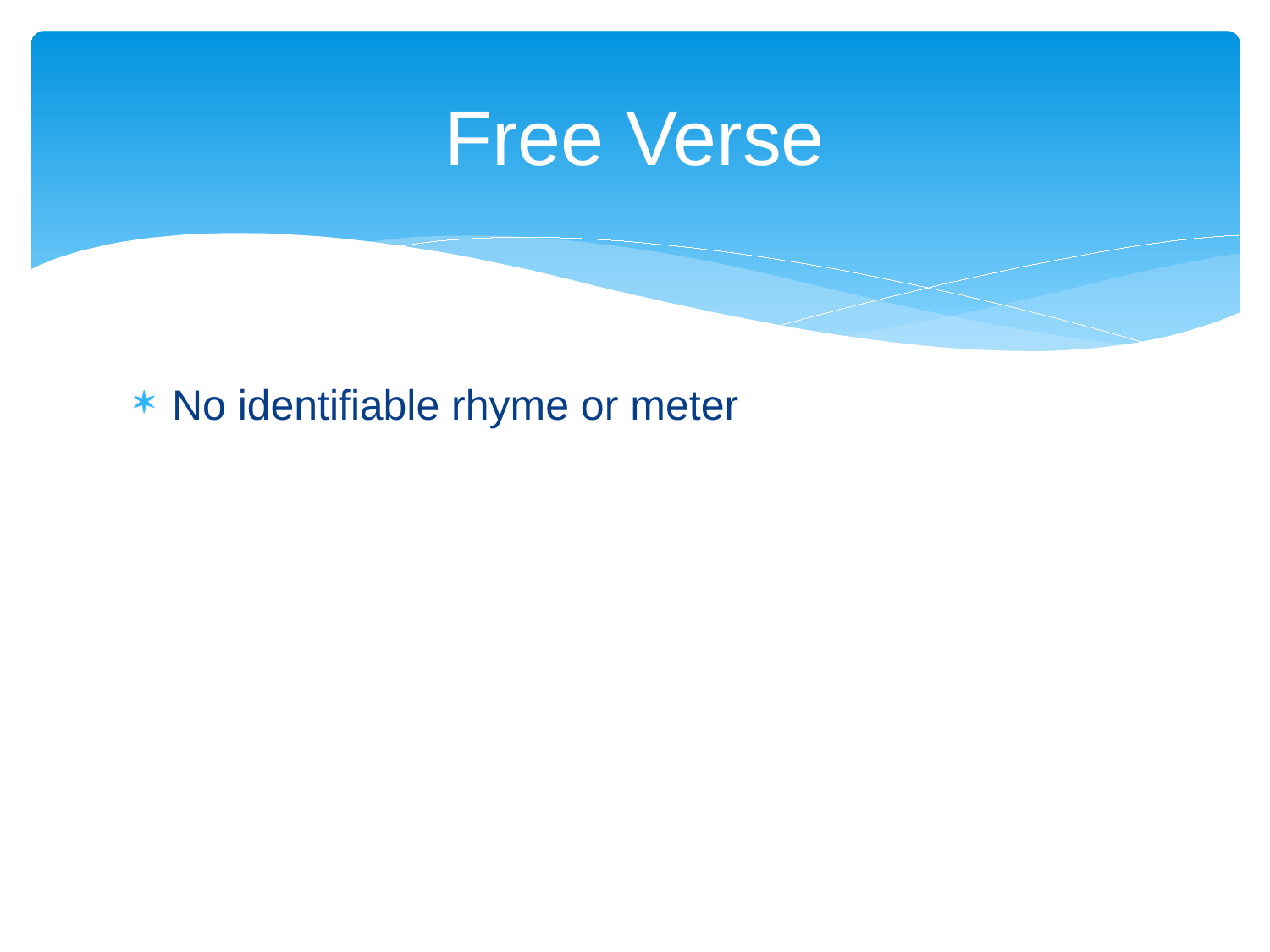

# Free Verse
No identifiable rhyme or meter